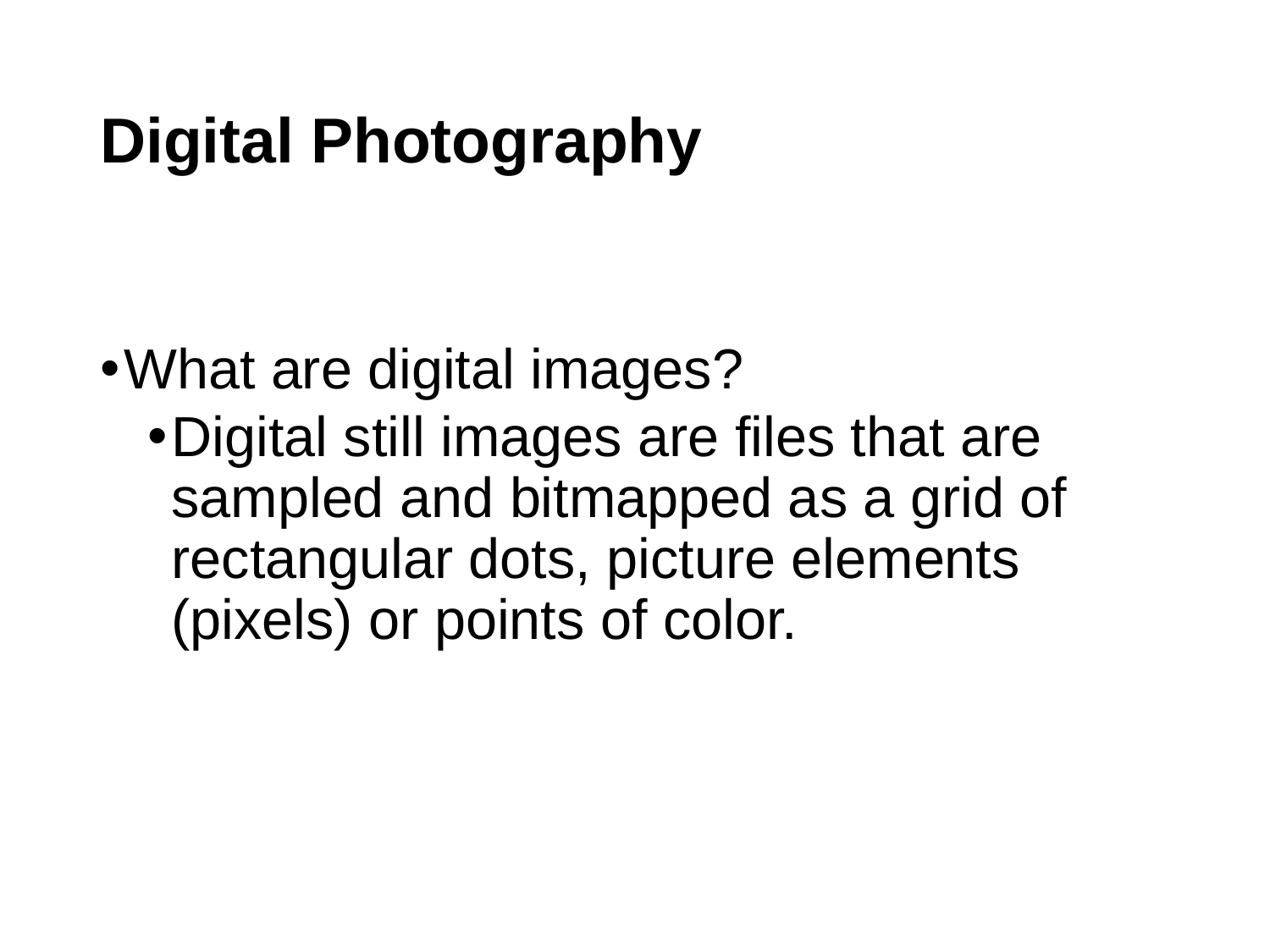

# Digital Photography

What are digital images?
Digital still images are files that are sampled and bitmapped as a grid of rectangular dots, picture elements (pixels) or points of color.